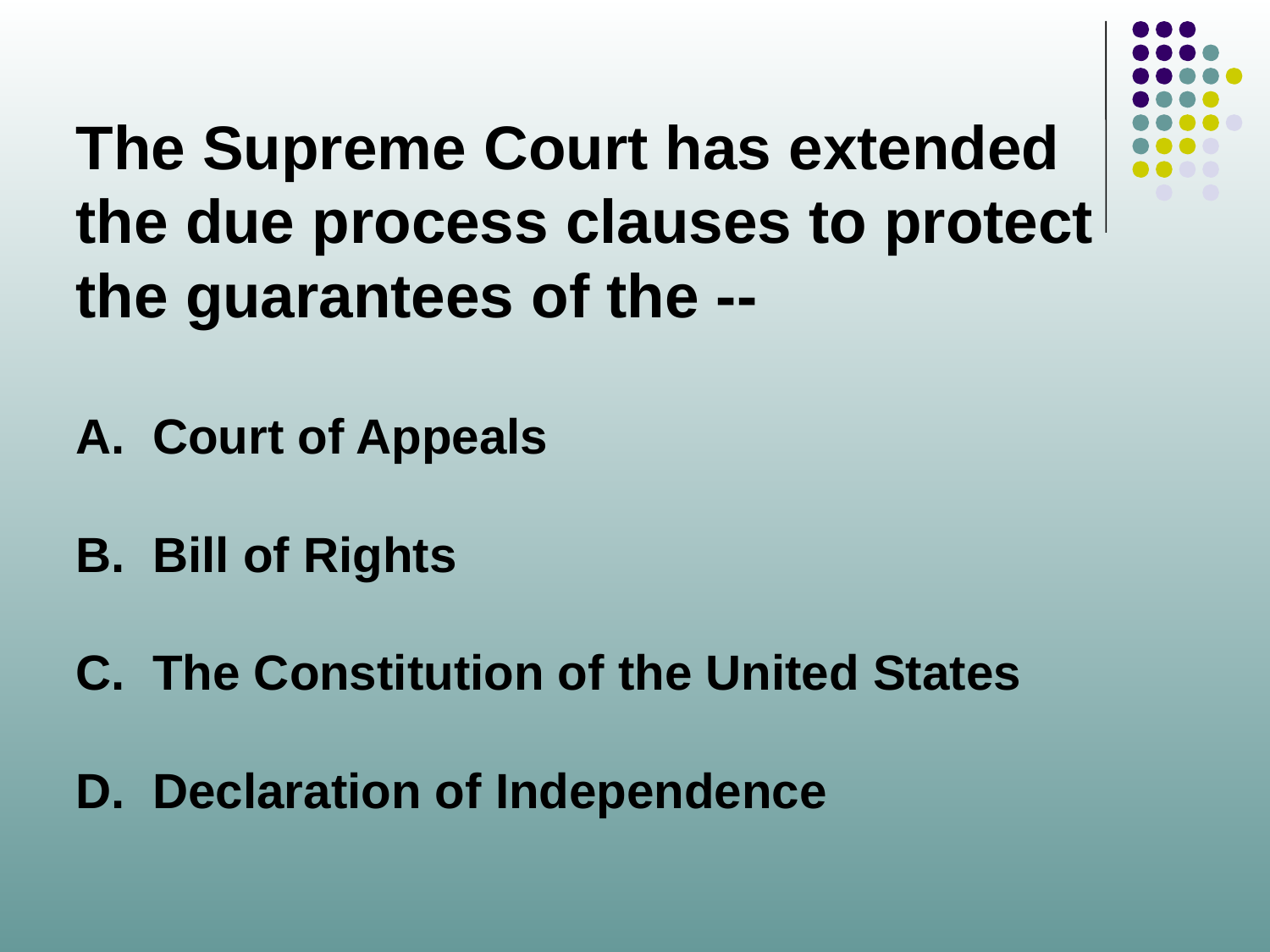

The Supreme Court has extended the due process clauses to protect the guarantees of the --
A.  Court of Appeals
B.  Bill of Rights
C.  The Constitution of the United States
D.  Declaration of Independence